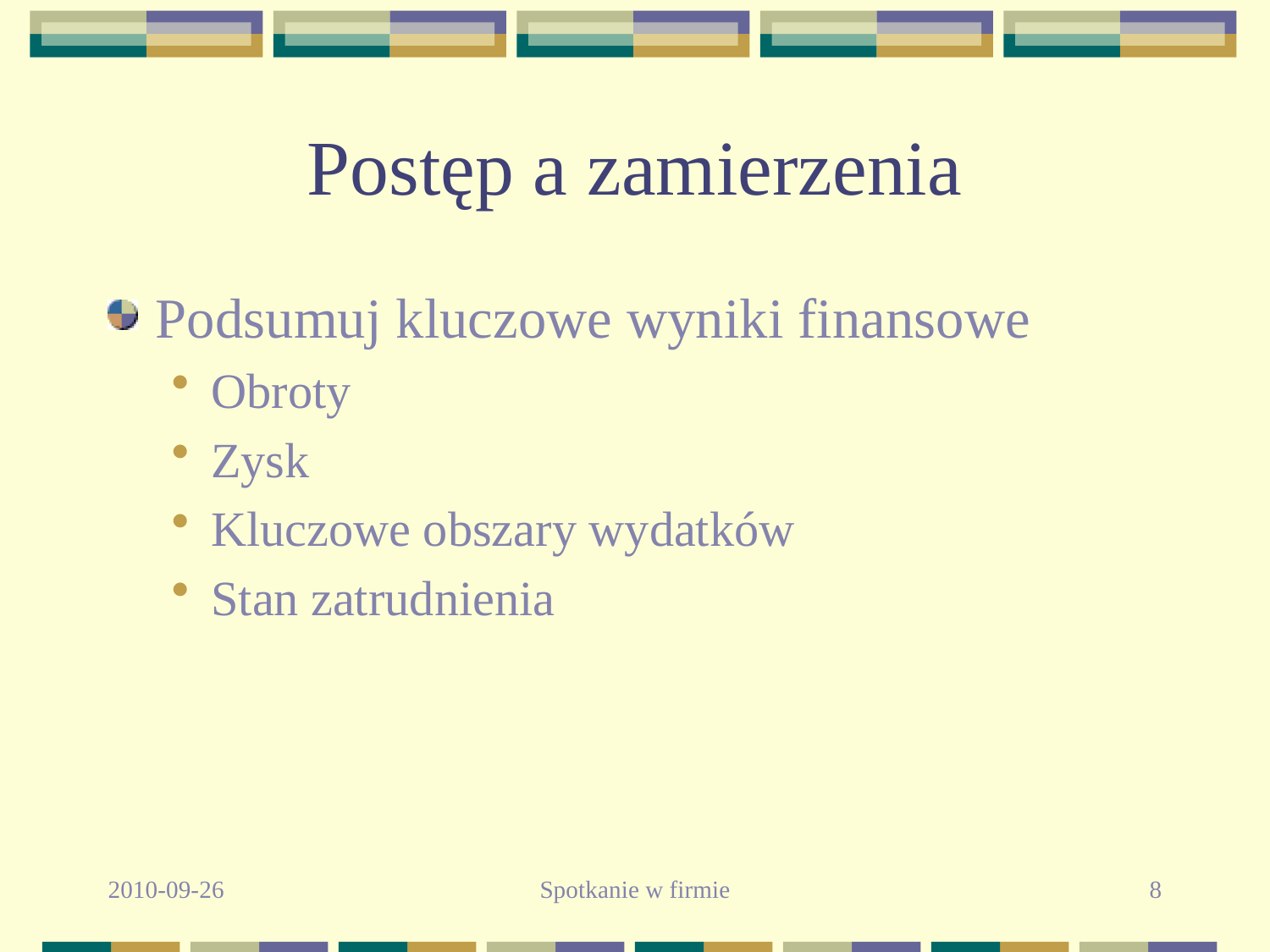

# Postęp a zamierzenia
Podsumuj kluczowe wyniki finansowe
Obroty
Zysk
Kluczowe obszary wydatków
Stan zatrudnienia
2010-09-26
Spotkanie w firmie
8